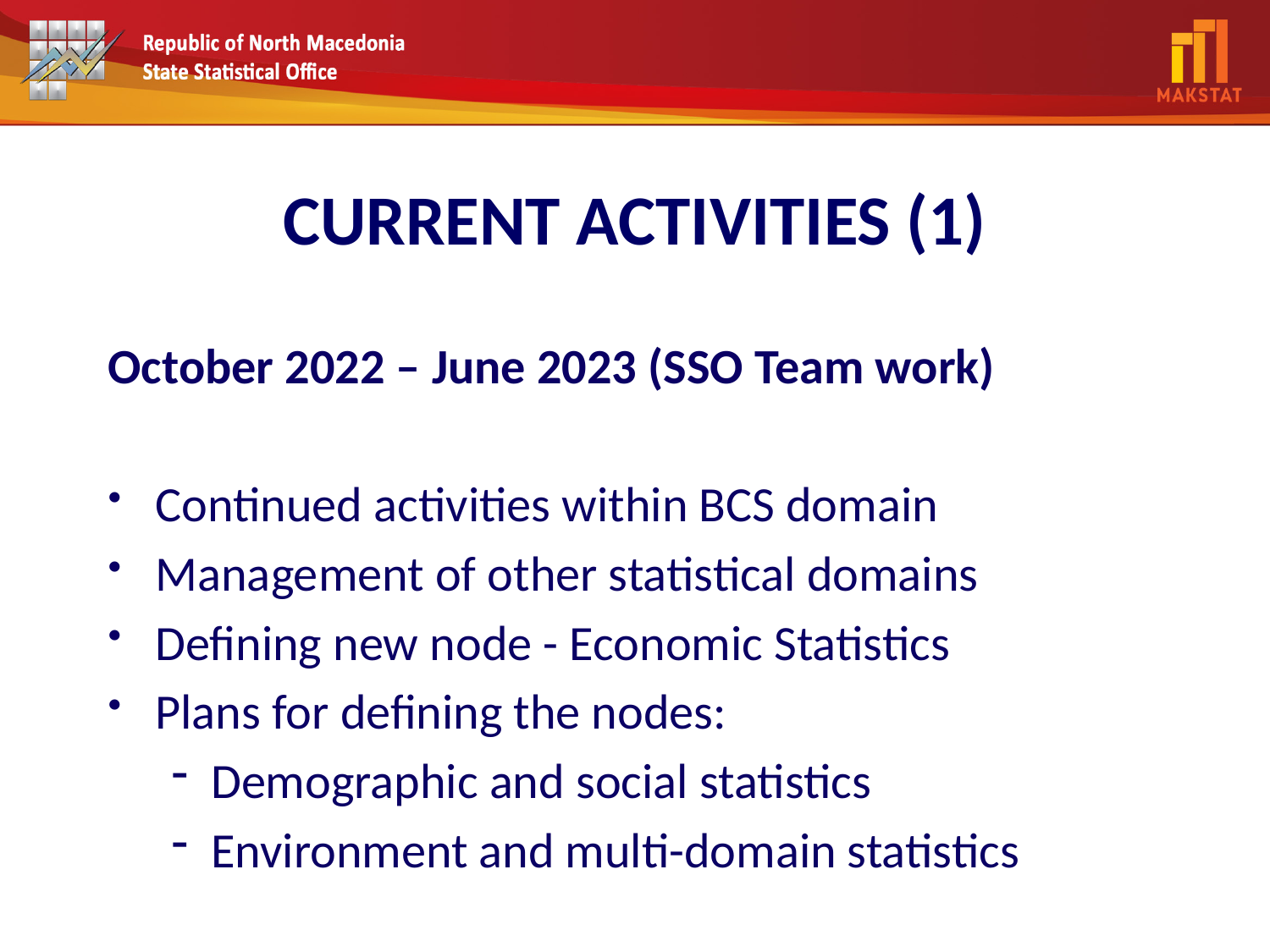

# CURRENT ACTIVITIES (1)
October 2022 – June 2023 (SSO Team work)

Continued activities within BCS domain
Management of other statistical domains
Defining new node - Economic Statistics
Plans for defining the nodes:
Demographic and social statistics
Environment and multi-domain statistics